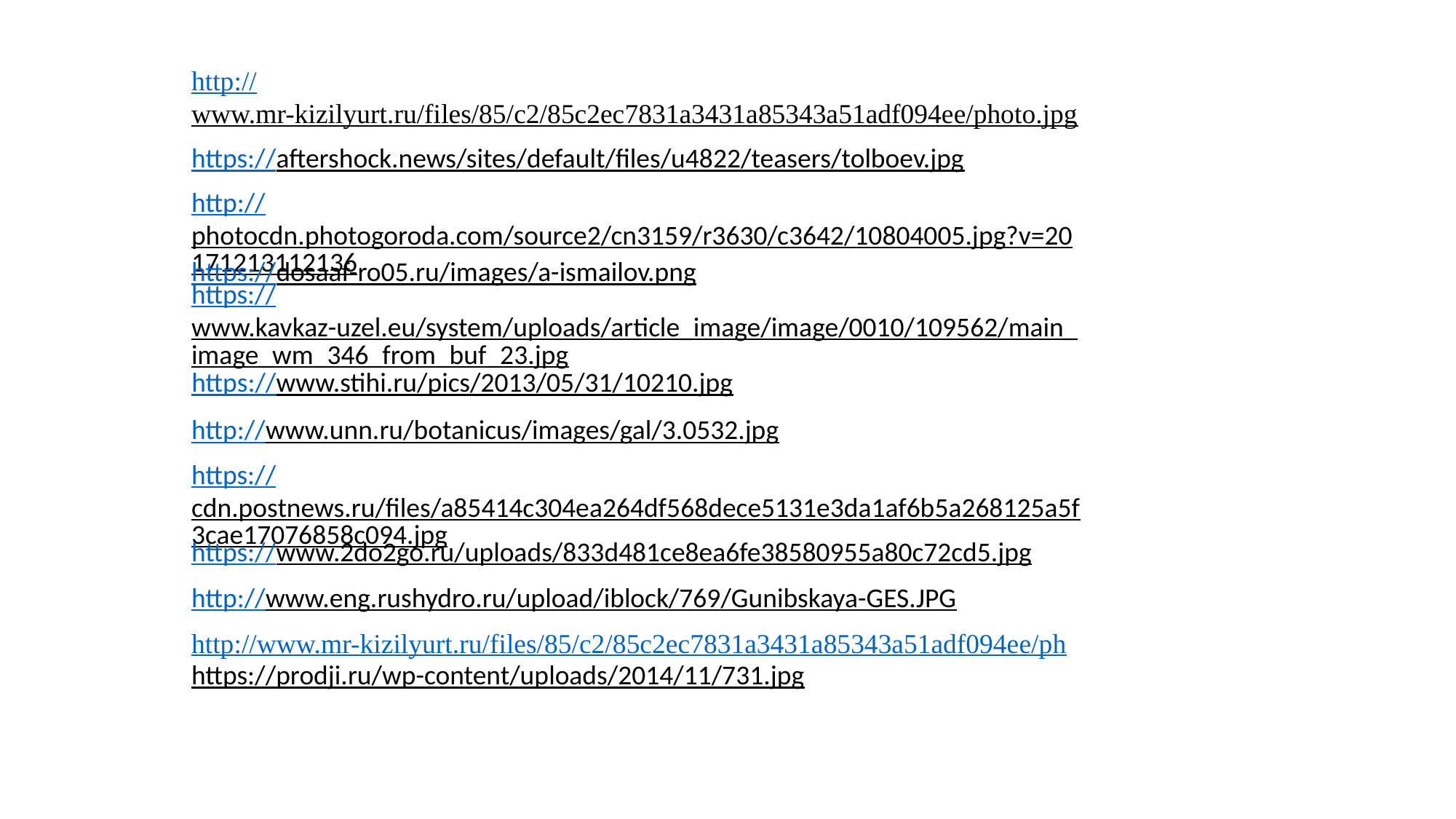

http://www.mr-kizilyurt.ru/files/85/c2/85c2ec7831a3431a85343a51adf094ee/photo.jpg
https://aftershock.news/sites/default/files/u4822/teasers/tolboev.jpg
http://photocdn.photogoroda.com/source2/cn3159/r3630/c3642/10804005.jpg?v=20171213112136
https://dosaaf-ro05.ru/images/a-ismailov.png
https://www.kavkaz-uzel.eu/system/uploads/article_image/image/0010/109562/main_image_wm_346_from_buf_23.jpg
https://www.stihi.ru/pics/2013/05/31/10210.jpg
http://www.unn.ru/botanicus/images/gal/3.0532.jpg
https://cdn.postnews.ru/files/a85414c304ea264df568dece5131e3da1af6b5a268125a5f3cae17076858c094.jpg
https://www.2do2go.ru/uploads/833d481ce8ea6fe38580955a80c72cd5.jpg
http://www.eng.rushydro.ru/upload/iblock/769/Gunibskaya-GES.JPG
http://www.mr-kizilyurt.ru/files/85/c2/85c2ec7831a3431a85343a51adf094ee/ph
https://prodji.ru/wp-content/uploads/2014/11/731.jpg